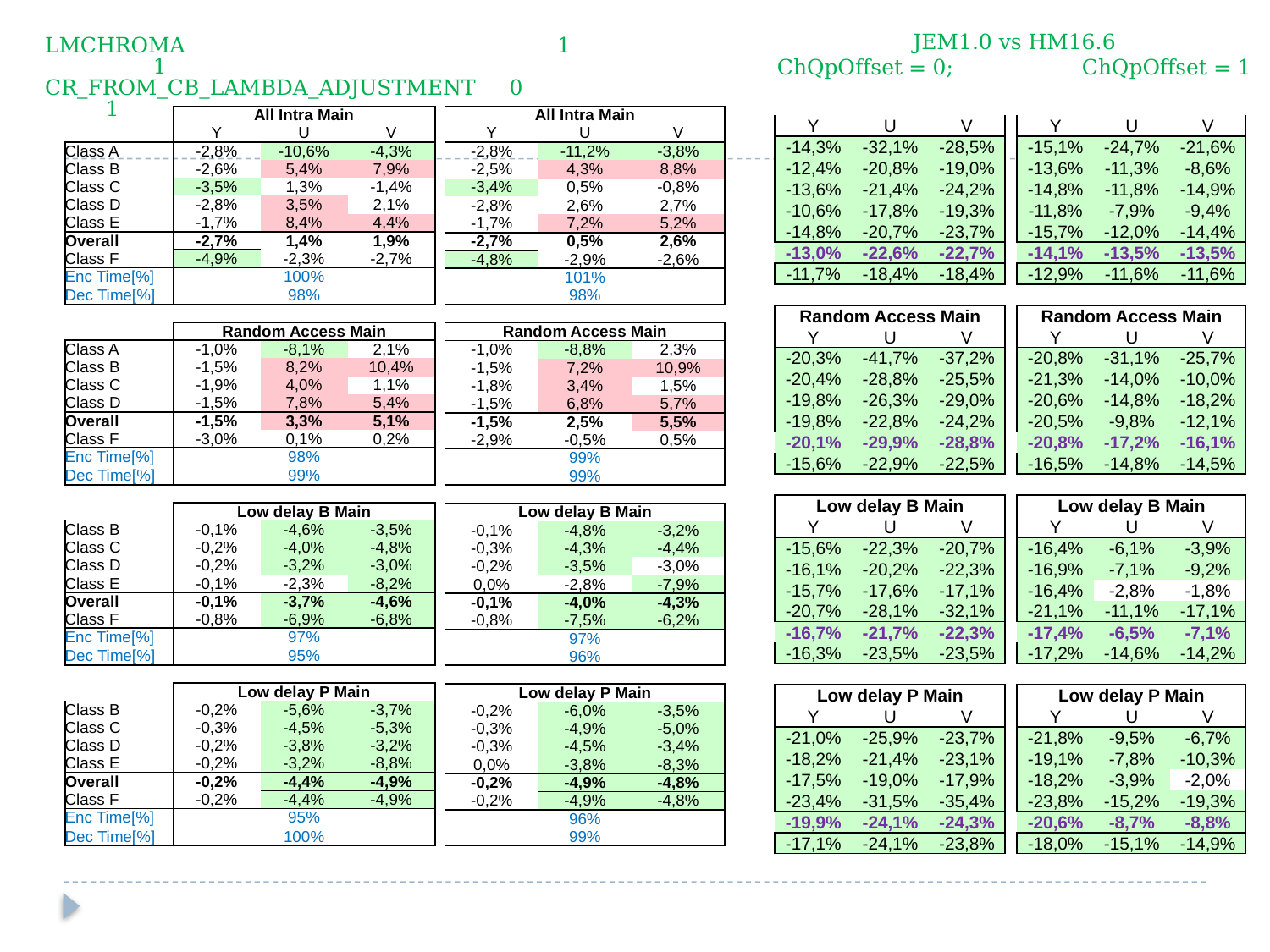

JEM1.0 vs HM16.6
ChQpOffset = 0;                   ChQpOffset = 1
| LMCHROMA 1 1 |
| --- |
| CR\_FROM\_CB\_LAMBDA\_ADJUSTMENT 0 1 |
|  | All Intra Main |  |  |
| --- | --- | --- | --- |
|  | Y | U | V |
| Class A | -2,8% | -10,6% | -4,3% |
| Class B | -2,6% | 5,4% | 7,9% |
| Class C | -3,5% | 1,3% | -1,4% |
| Class D | -2,8% | 3,5% | 2,1% |
| Class E | -1,7% | 8,4% | 4,4% |
| Overall | -2,7% | 1,4% | 1,9% |
| Class F | -4,9% | -2,3% | -2,7% |
| Enc Time[%] | 100% |  |  |
| Dec Time[%] | 98% |  |  |
|  |  |  |  |
|  | Random Access Main |  |  |
| Class A | -1,0% | -8,1% | 2,1% |
| Class B | -1,5% | 8,2% | 10,4% |
| Class C | -1,9% | 4,0% | 1,1% |
| Class D | -1,5% | 7,8% | 5,4% |
| Overall | -1,5% | 3,3% | 5,1% |
| Class F | -3,0% | 0,1% | 0,2% |
| Enc Time[%] | 98% |  |  |
| Dec Time[%] | 99% |  |  |
|  |  |  |  |
|  | Low delay B Main |  |  |
| Class B | -0,1% | -4,6% | -3,5% |
| Class C | -0,2% | -4,0% | -4,8% |
| Class D | -0,2% | -3,2% | -3,0% |
| Class E | -0,1% | -2,3% | -8,2% |
| Overall | -0,1% | -3,7% | -4,6% |
| Class F | -0,8% | -6,9% | -6,8% |
| Enc Time[%] | 97% |  |  |
| Dec Time[%] | 95% |  |  |
|  |  |  |  |
|  | Low delay P Main |  |  |
| Class B | -0,2% | -5,6% | -3,7% |
| Class C | -0,3% | -4,5% | -5,3% |
| Class D | -0,2% | -3,8% | -3,2% |
| Class E | -0,2% | -3,2% | -8,8% |
| Overall | -0,2% | -4,4% | -4,9% |
| Class F | -0,2% | -4,4% | -4,9% |
| Enc Time[%] | 95% |  |  |
| Dec Time[%] | 100% |  |  |
| All Intra Main |  |  |
| --- | --- | --- |
| Y | U | V |
| -2,8% | -11,2% | -3,8% |
| -2,5% | 4,3% | 8,8% |
| -3,4% | 0,5% | -0,8% |
| -2,8% | 2,6% | 2,7% |
| -1,7% | 7,2% | 5,2% |
| -2,7% | 0,5% | 2,6% |
| -4,8% | -2,9% | -2,6% |
| 101% |  |  |
| 98% |  |  |
|  |  |  |
| Random Access Main |  |  |
| -1,0% | -8,8% | 2,3% |
| -1,5% | 7,2% | 10,9% |
| -1,8% | 3,4% | 1,5% |
| -1,5% | 6,8% | 5,7% |
| -1,5% | 2,5% | 5,5% |
| -2,9% | -0,5% | 0,5% |
| 99% |  |  |
| 99% |  |  |
|  |  |  |
| Low delay B Main |  |  |
| -0,1% | -4,8% | -3,2% |
| -0,3% | -4,3% | -4,4% |
| -0,2% | -3,5% | -3,0% |
| 0,0% | -2,8% | -7,9% |
| -0,1% | -4,0% | -4,3% |
| -0,8% | -7,5% | -6,2% |
| 97% |  |  |
| 96% |  |  |
|  |  |  |
| Low delay P Main |  |  |
| -0,2% | -6,0% | -3,5% |
| -0,3% | -4,9% | -5,0% |
| -0,3% | -4,5% | -3,4% |
| 0,0% | -3,8% | -8,3% |
| -0,2% | -4,9% | -4,8% |
| -0,2% | -4,9% | -4,8% |
| 96% |  |  |
| 99% |  |  |
| Y | U | V |  | Y | U | V |
| --- | --- | --- | --- | --- | --- | --- |
| -14,3% | -32,1% | -28,5% |  | -15,1% | -24,7% | -21,6% |
| -12,4% | -20,8% | -19,0% |  | -13,6% | -11,3% | -8,6% |
| -13,6% | -21,4% | -24,2% |  | -14,8% | -11,8% | -14,9% |
| -10,6% | -17,8% | -19,3% |  | -11,8% | -7,9% | -9,4% |
| -14,8% | -20,7% | -23,7% |  | -15,7% | -12,0% | -14,4% |
| -13,0% | -22,6% | -22,7% |  | -14,1% | -13,5% | -13,5% |
| -11,7% | -18,4% | -18,4% |  | -12,9% | -11,6% | -11,6% |
|  |  |  |  |  |  |  |
| Random Access Main |  |  |  | Random Access Main |  |  |
| Y | U | V |  | Y | U | V |
| -20,3% | -41,7% | -37,2% |  | -20,8% | -31,1% | -25,7% |
| -20,4% | -28,8% | -25,5% |  | -21,3% | -14,0% | -10,0% |
| -19,8% | -26,3% | -29,0% |  | -20,6% | -14,8% | -18,2% |
| -19,8% | -22,8% | -24,2% |  | -20,5% | -9,8% | -12,1% |
| -20,1% | -29,9% | -28,8% |  | -20,8% | -17,2% | -16,1% |
| -15,6% | -22,9% | -22,5% |  | -16,5% | -14,8% | -14,5% |
|  |  |  |  |  |  |  |
| Low delay B Main |  |  |  | Low delay B Main |  |  |
| Y | U | V |  | Y | U | V |
| -15,6% | -22,3% | -20,7% |  | -16,4% | -6,1% | -3,9% |
| -16,1% | -20,2% | -22,3% |  | -16,9% | -7,1% | -9,2% |
| -15,7% | -17,6% | -17,1% |  | -16,4% | -2,8% | -1,8% |
| -20,7% | -28,1% | -32,1% |  | -21,1% | -11,1% | -17,1% |
| -16,7% | -21,7% | -22,3% |  | -17,4% | -6,5% | -7,1% |
| -16,3% | -23,5% | -23,5% |  | -17,2% | -14,6% | -14,2% |
|  |  |  |  |  |  |  |
| Low delay P Main |  |  |  | Low delay P Main |  |  |
| Y | U | V |  | Y | U | V |
| -21,0% | -25,9% | -23,7% |  | -21,8% | -9,5% | -6,7% |
| -18,2% | -21,4% | -23,1% |  | -19,1% | -7,8% | -10,3% |
| -17,5% | -19,0% | -17,9% |  | -18,2% | -3,9% | -2,0% |
| -23,4% | -31,5% | -35,4% |  | -23,8% | -15,2% | -19,3% |
| -19,9% | -24,1% | -24,3% |  | -20,6% | -8,7% | -8,8% |
| -17,1% | -24,1% | -23,8% |  | -18,0% | -15,1% | -14,9% |